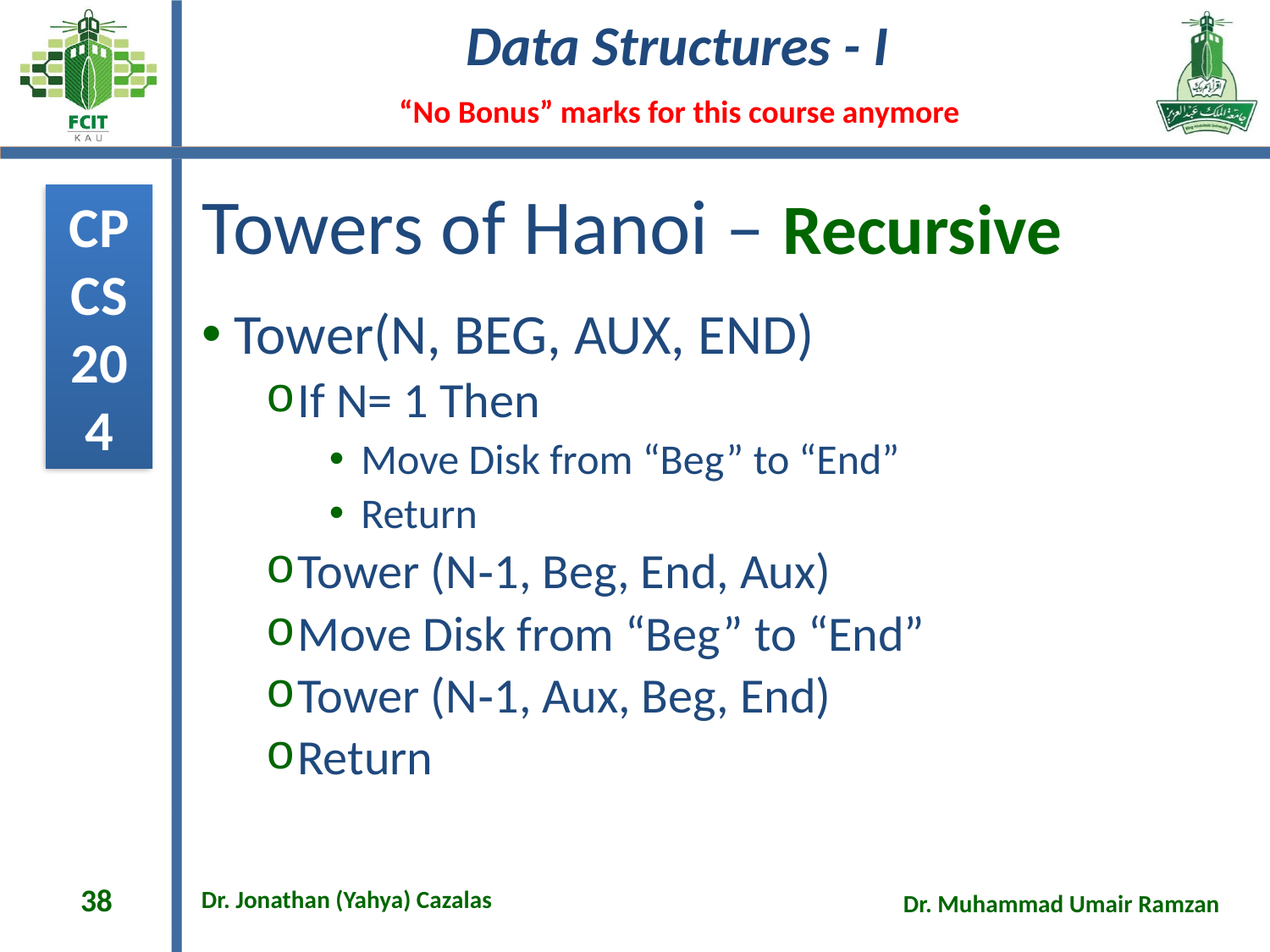

# Towers of Hanoi – Recursive
Tower(N, BEG, AUX, END)
If N= 1 Then
Move Disk from “Beg” to “End”
Return
Tower (N‐1, Beg, End, Aux)
Move Disk from “Beg” to “End”
Tower (N‐1, Aux, Beg, End)
Return
38